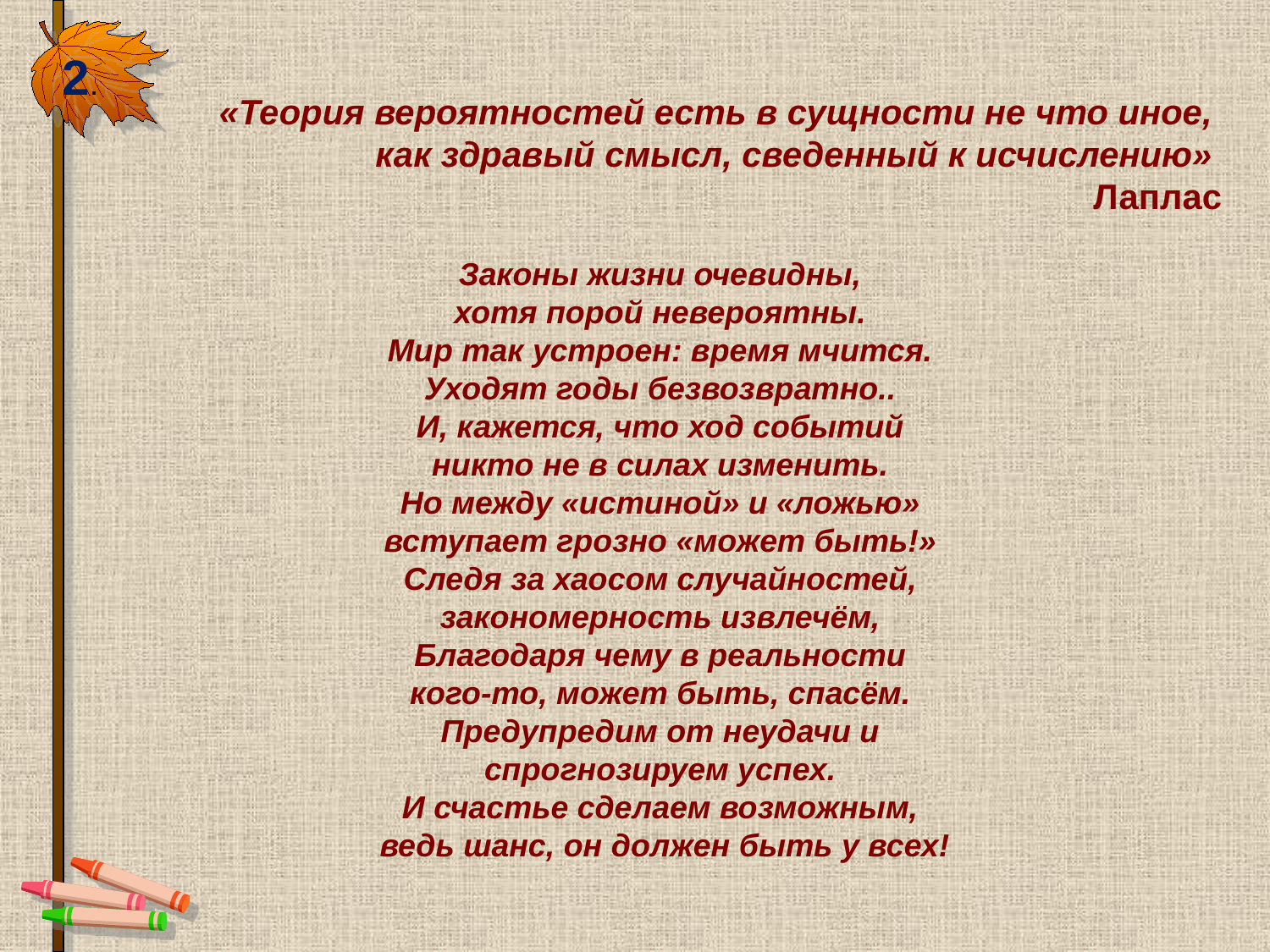

2.
«Теория вероятностей есть в сущности не что иное,
как здравый смысл, сведенный к исчислению»
Лаплас
Законы жизни очевидны,
хотя порой невероятны.
Мир так устроен: время мчится.
Уходят годы безвозвратно..
И, кажется, что ход событий
никто не в силах изменить.
Но между «истиной» и «ложью»
вступает грозно «может быть!»
Следя за хаосом случайностей,
закономерность извлечём,
Благодаря чему в реальности
кого-то, может быть, спасём.
Предупредим от неудачи и
спрогнозируем успех.
И счастье сделаем возможным,
ведь шанс, он должен быть у всех!